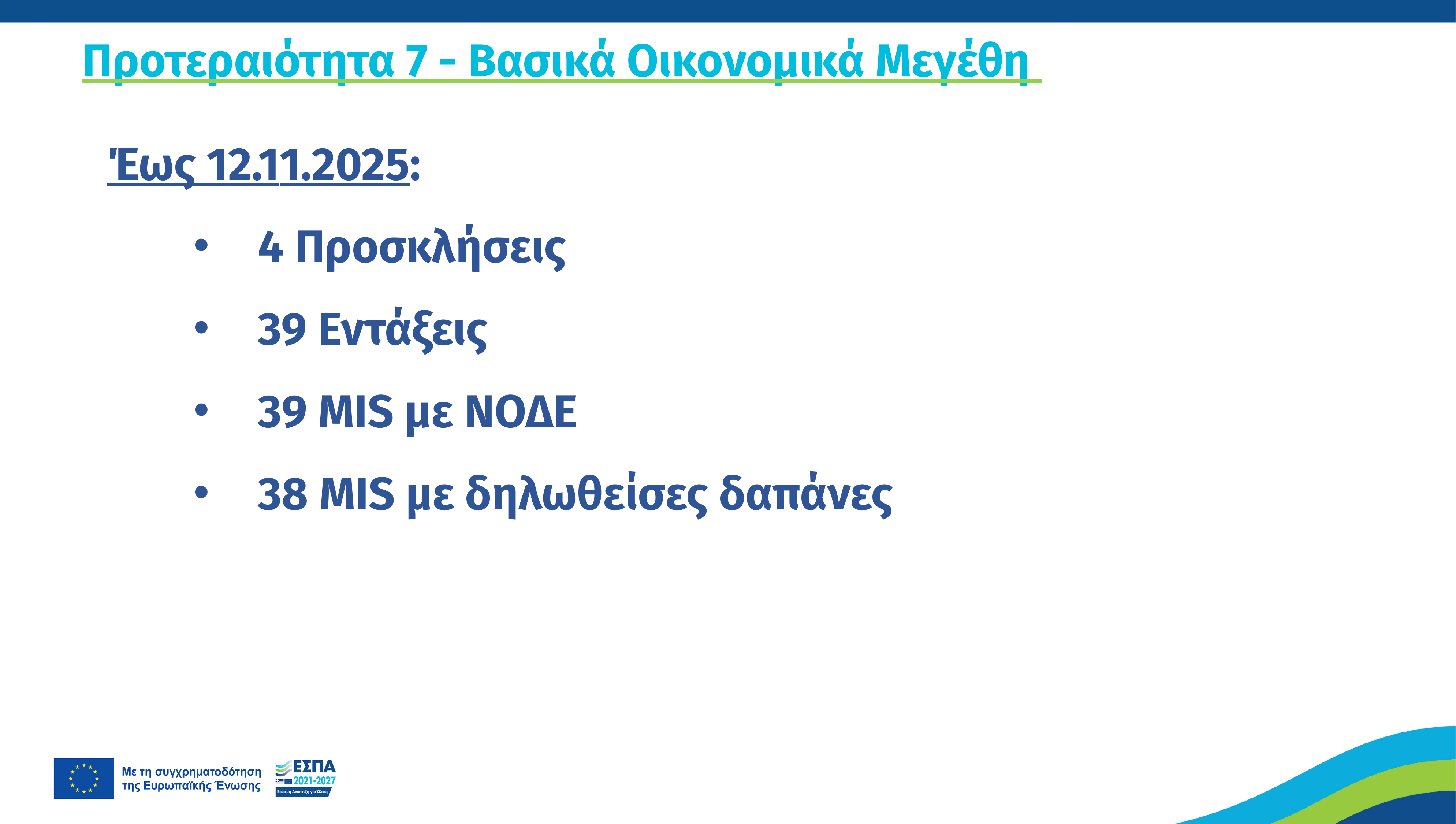

Προτεραιότητα 7 - Βασικά Οικονομικά Μεγέθη
Έως 12.11.2025:
4 Προσκλήσεις
39 Εντάξεις
39 MIS με ΝΟΔΕ
38 MIS με δηλωθείσες δαπάνες